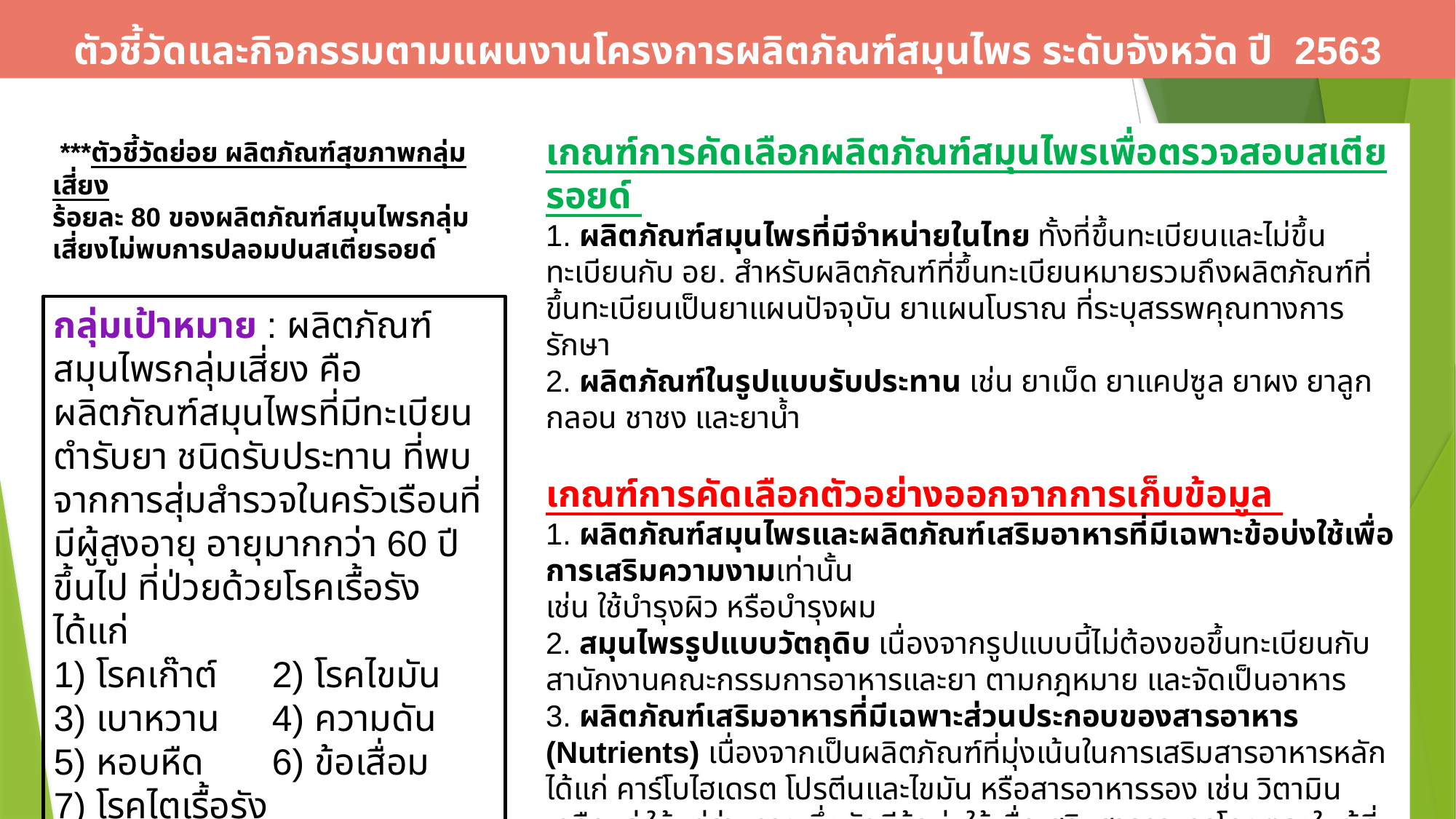

ตัวชี้วัดและกิจกรรมตามแผนงานโครงการผลิตภัณฑ์สมุนไพร ระดับจังหวัด ปี  2563
เกณฑ์การคัดเลือกผลิตภัณฑ์สมุนไพรเพื่อตรวจสอบสเตียรอยด์
1. ผลิตภัณฑ์สมุนไพรที่มีจำหน่ายในไทย ทั้งที่ขึ้นทะเบียนและไม่ขึ้นทะเบียนกับ อย. สำหรับผลิตภัณฑ์ที่ขึ้นทะเบียนหมายรวมถึงผลิตภัณฑ์ที่ขึ้นทะเบียนเป็นยาแผนปัจจุบัน ยาแผนโบราณ ที่ระบุสรรพคุณทางการรักษา
2. ผลิตภัณฑ์ในรูปแบบรับประทาน เช่น ยาเม็ด ยาแคปซูล ยาผง ยาลูกกลอน ชาชง และยาน้ำ

เกณฑ์การคัดเลือกตัวอย่างออกจากการเก็บข้อมูล
1. ผลิตภัณฑ์สมุนไพรและผลิตภัณฑ์เสริมอาหารที่มีเฉพาะข้อบ่งใช้เพื่อการเสริมความงามเท่านั้น
เช่น ใช้บำรุงผิว หรือบำรุงผม
2. สมุนไพรรูปแบบวัตถุดิบ เนื่องจากรูปแบบนี้ไม่ต้องขอขึ้นทะเบียนกับสานักงานคณะกรรมการอาหารและยา ตามกฎหมาย และจัดเป็นอาหาร
3. ผลิตภัณฑ์เสริมอาหารที่มีเฉพาะส่วนประกอบของสารอาหาร (Nutrients) เนื่องจากเป็นผลิตภัณฑ์ที่มุ่งเน้นในการเสริมสารอาหารหลัก ได้แก่ คาร์โบไฮเดรต โปรตีนและไขมัน หรือสารอาหารรอง เช่น วิตามิน เกลือแร่ ให้แก่ร่างกาย ซึ่งมักมีข้อบ่งใช้เพื่อเสริมสารอาหารโดยตรงในผู้ที่ขาดสารอาหารนั้นๆ ไม่ใช้ในข้อบ่งใช้เพื่อรักษาหรือบรรเทาโรคอื่น
 ***ตัวชี้วัดย่อย ผลิตภัณฑ์สุขภาพกลุ่มเสี่ยง
ร้อยละ 80 ของผลิตภัณฑ์สมุนไพรกลุ่มเสี่ยงไม่พบการปลอมปนสเตียรอยด์

กลุ่มเป้าหมาย : ผลิตภัณฑ์สมุนไพรกลุ่มเสี่ยง คือ ผลิตภัณฑ์สมุนไพรที่มีทะเบียนตำรับยา ชนิดรับประทาน ที่พบจากการสุ่มสำรวจในครัวเรือนที่มีผู้สูงอายุ อายุมากกว่า 60 ปีขึ้นไป ที่ป่วยด้วยโรคเรื้อรังได้แก่
1) โรคเก๊าต์ 	2) โรคไขมัน
3) เบาหวาน 	4) ความดัน
5) หอบหืด 	6) ข้อเสื่อม
7) โรคไตเรื้อรัง